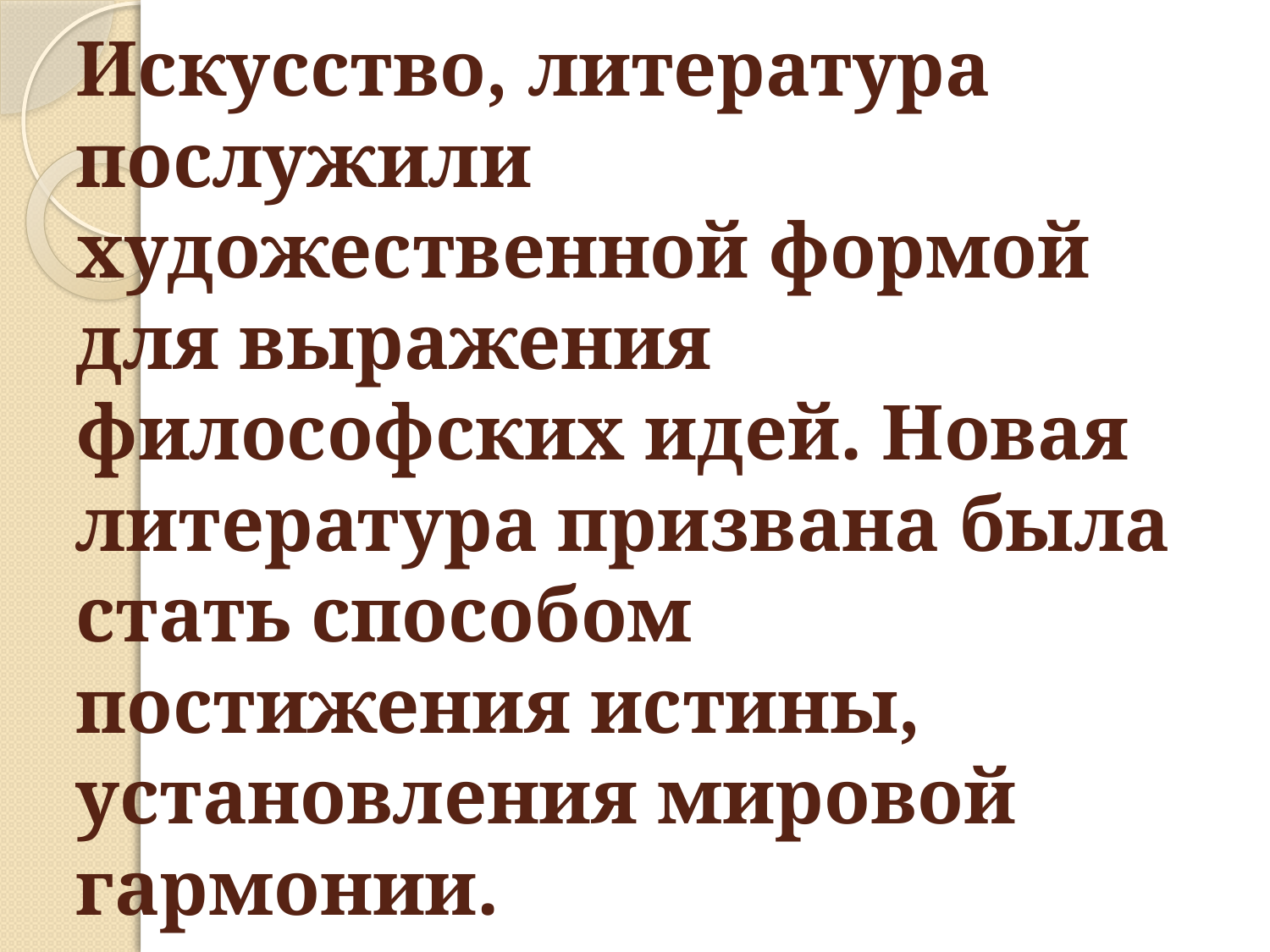

# Искусство, литература послужили художественной формой для выражения философских идей. Новая литература призвана была стать способом постижения истины, установления мировой гармонии.